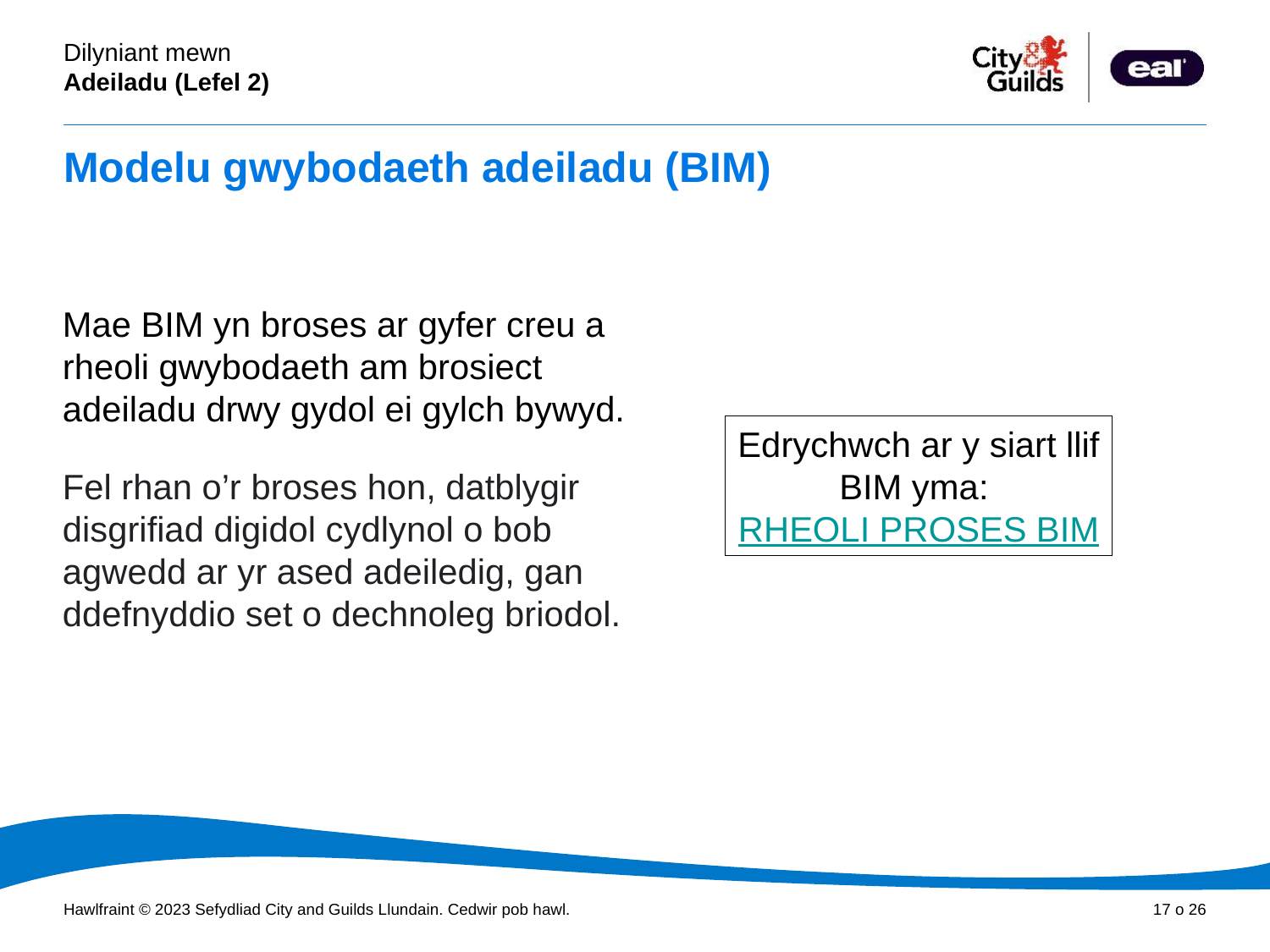

# Modelu gwybodaeth adeiladu (BIM)
Mae BIM yn broses ar gyfer creu a rheoli gwybodaeth am brosiect adeiladu drwy gydol ei gylch bywyd.
Fel rhan o’r broses hon, datblygir disgrifiad digidol cydlynol o bob agwedd ar yr ased adeiledig, gan ddefnyddio set o dechnoleg briodol.

Edrychwch ar y siart llif BIM yma: RHEOLI PROSES BIM